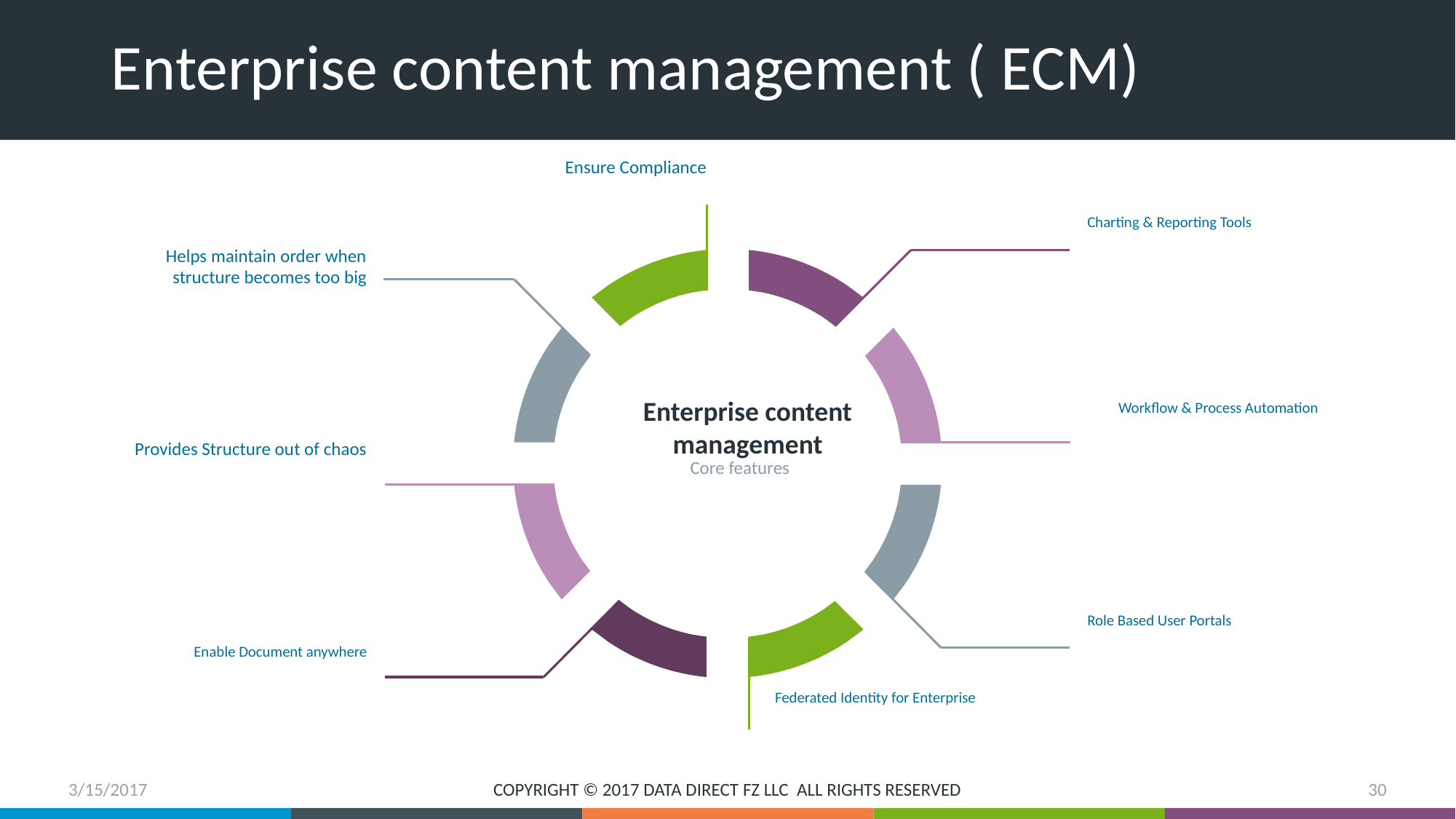

# Enterprise content management ( ECM)
Ensure Compliance
Charting & Reporting Tools

Helps maintain order when structure becomes too big

Enterprise content management
Workflow & Process Automation
Provides Structure out of chaos

Core features
Role Based User Portals
Enable Document anywhere
Federated Identity for Enterprise

3/15/2017
COPYRIGHT © 2017 DATA DIRECT FZ LLC  ALL RIGHTS RESERVED
30